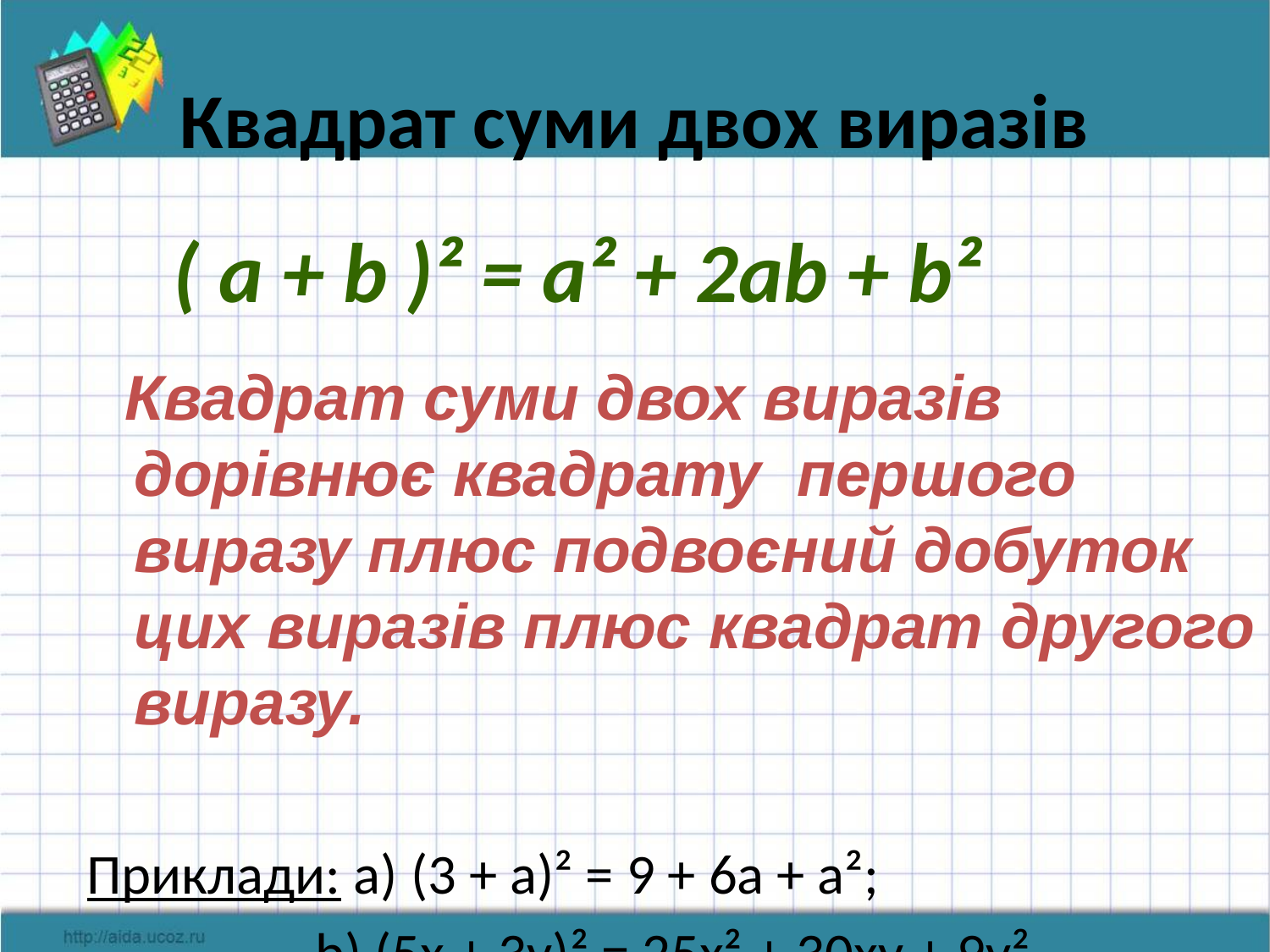

# Квадрат суми двох виразів
      ( a + b )² = a² + 2ab + b²

   Квадрат суми двох виразів дорівнює квадрату  першого виразу плюс подвоєний добуток цих виразів плюс квадрат другого виразу.

Приклади: a) (3 + a)² = 9 + 6a + a²;
                  b) (5x + 3y)² = 25x² + 30xy + 9y².